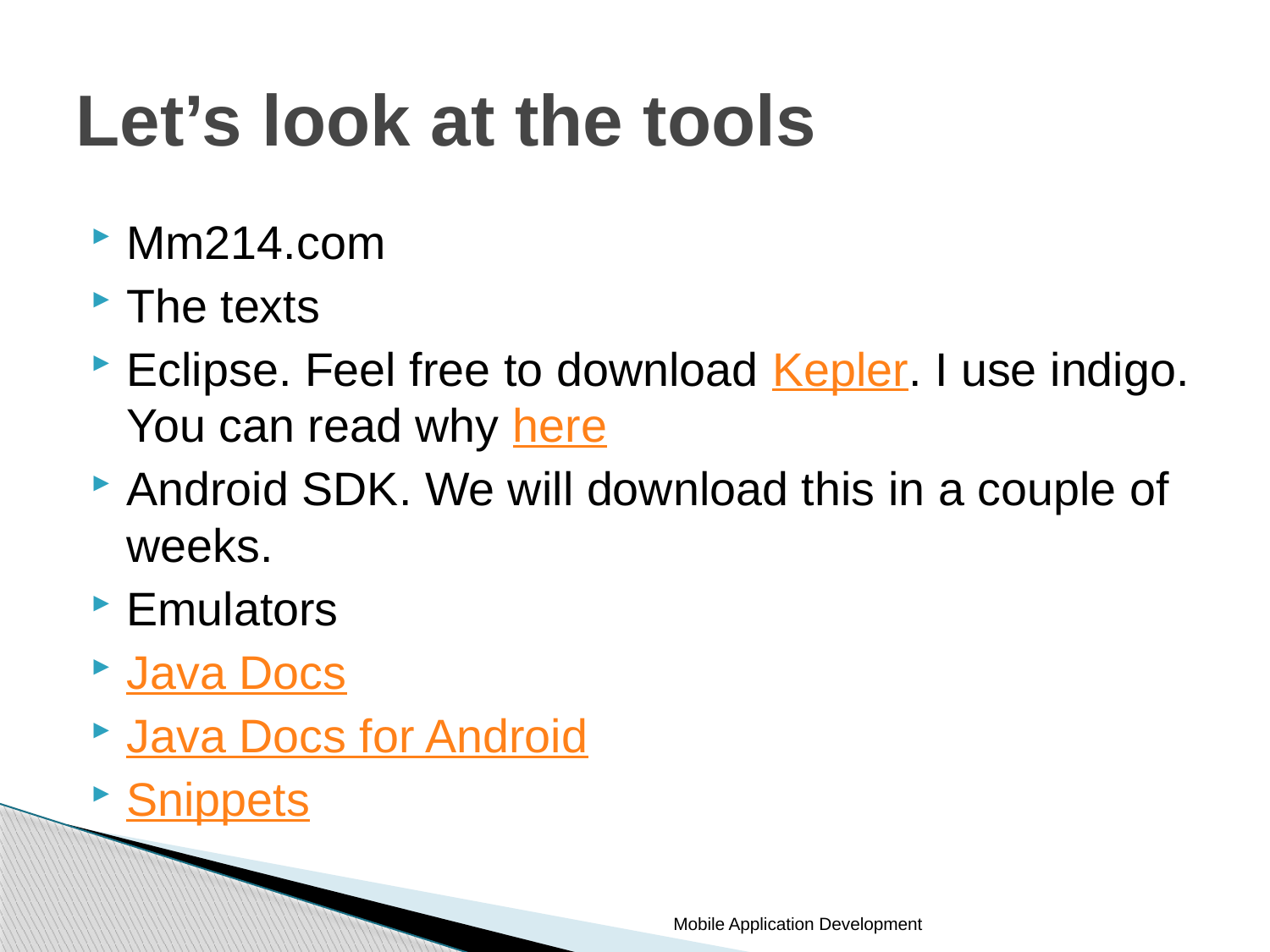

# Let’s look at the tools
Mm214.com
The texts
Eclipse. Feel free to download Kepler. I use indigo. You can read why here
Android SDK. We will download this in a couple of weeks.
Emulators
Java Docs
Java Docs for Android
Snippets
Mobile Application Development